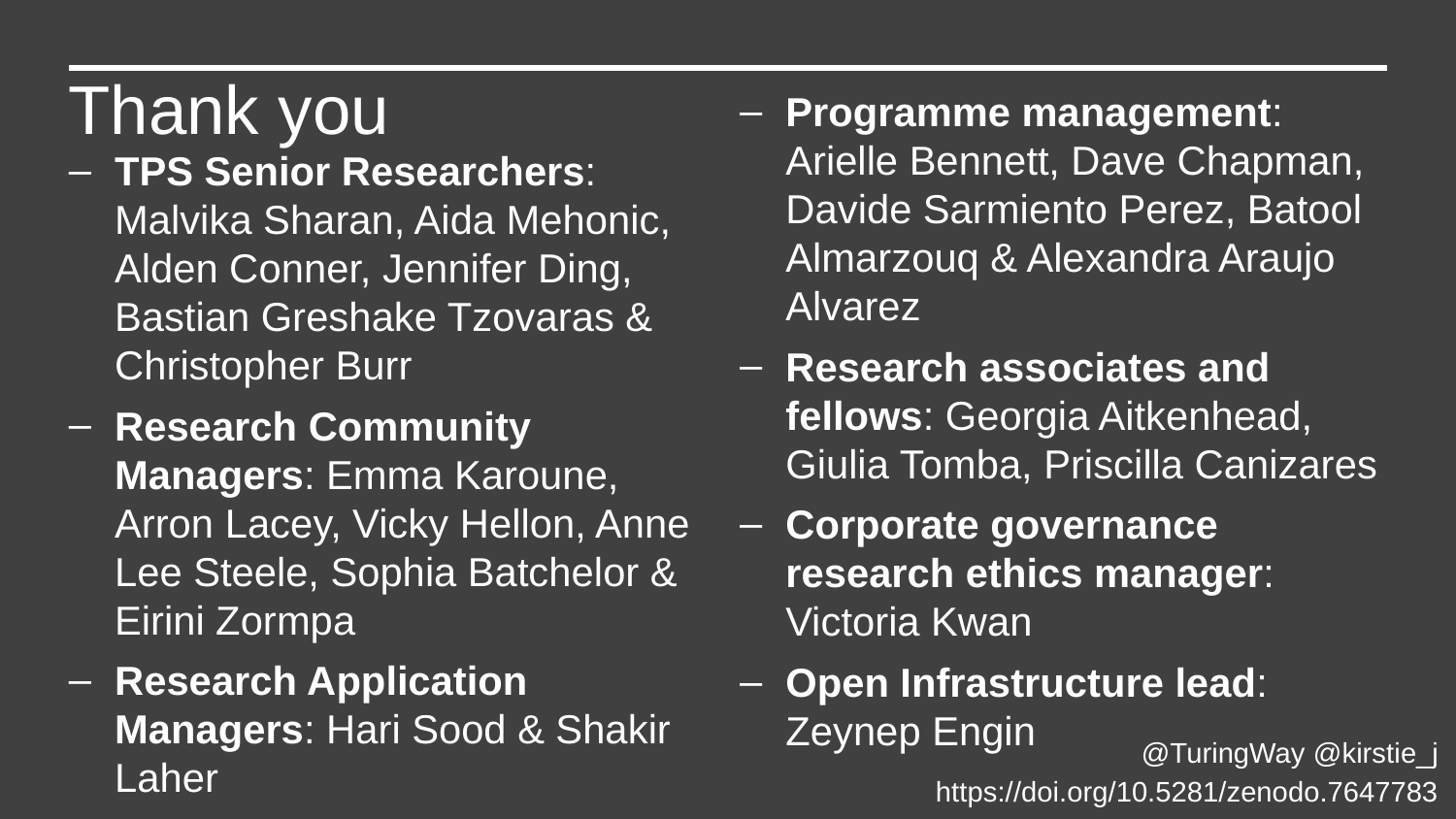

Thank you
Programme management: Arielle Bennett, Dave Chapman, Davide Sarmiento Perez, Batool Almarzouq & Alexandra Araujo Alvarez
Research associates and fellows: Georgia Aitkenhead, Giulia Tomba, Priscilla Canizares
Corporate governance research ethics manager: Victoria Kwan
Open Infrastructure lead: Zeynep Engin
TPS Senior Researchers: Malvika Sharan, Aida Mehonic, Alden Conner, Jennifer Ding, Bastian Greshake Tzovaras & Christopher Burr
Research Community Managers: Emma Karoune, Arron Lacey, Vicky Hellon, Anne Lee Steele, Sophia Batchelor & Eirini Zormpa
Research Application Managers: Hari Sood & Shakir Laher
@TuringWay @kirstie_j
https://doi.org/10.5281/zenodo.7647783